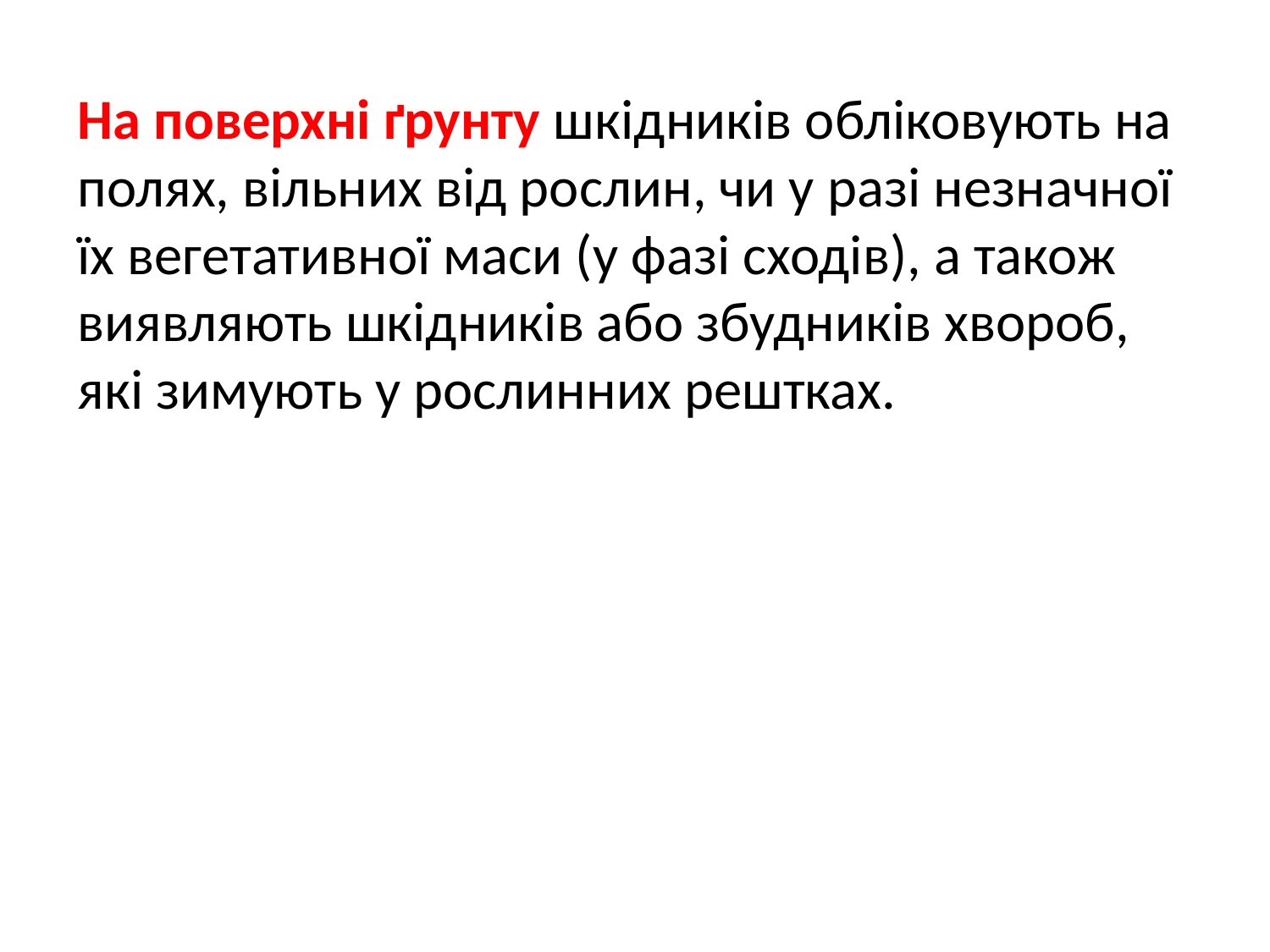

На поверхні ґрунту шкідників обліковують на полях, вільних від рослин, чи у разі незначної їх вегетативної маси (у фазі сходів), а також виявляють шкідників або збудників хвороб, які зимують у рослинних рештках.